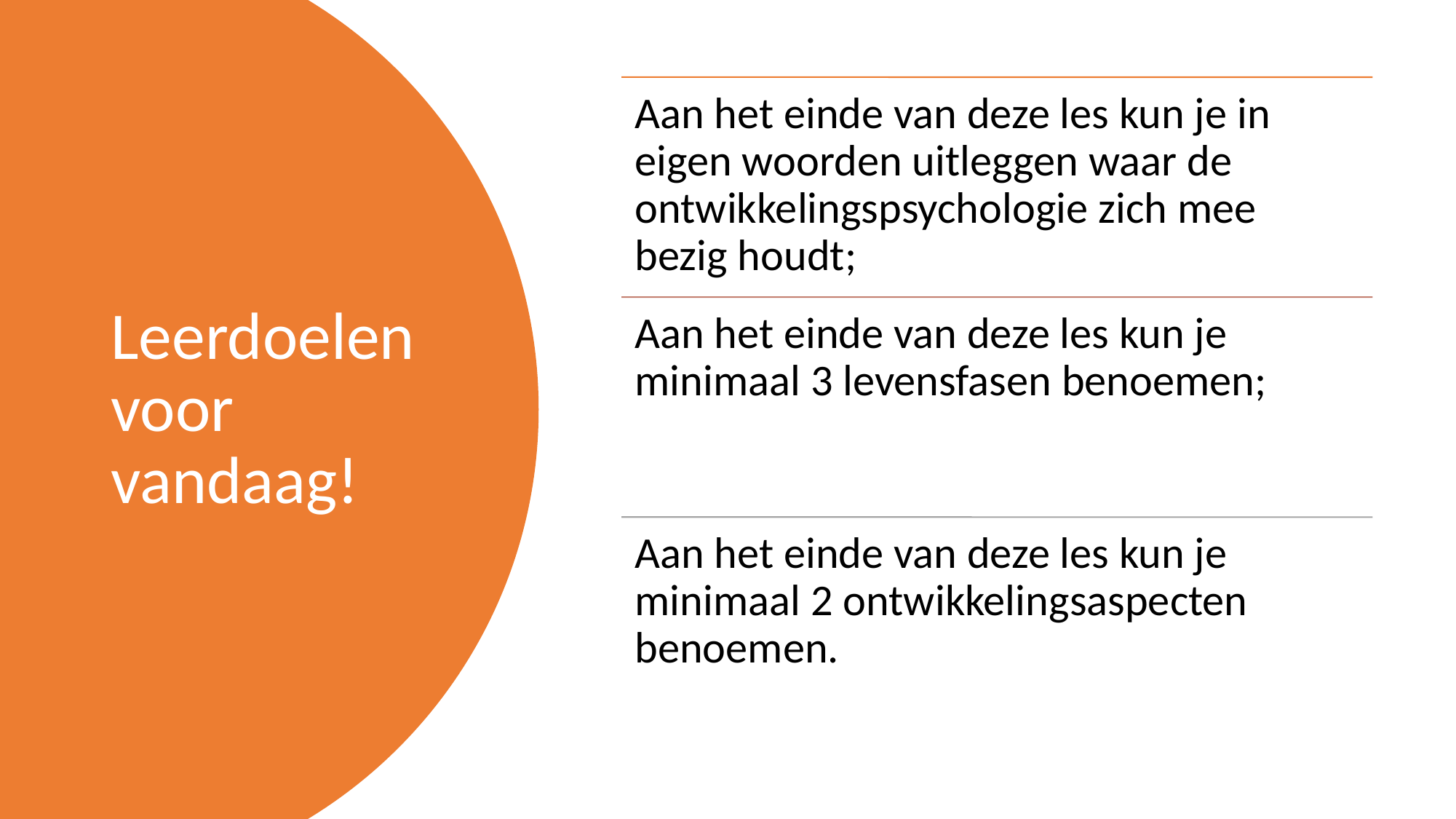

Aan het einde van deze les kun je in eigen woorden uitleggen waar de ontwikkelingspsychologie zich mee bezig houdt;
Aan het einde van deze les kun je minimaal 3 levensfasen benoemen;
Aan het einde van deze les kun je minimaal 2 ontwikkelingsaspecten benoemen.
# Leerdoelen voor vandaag!